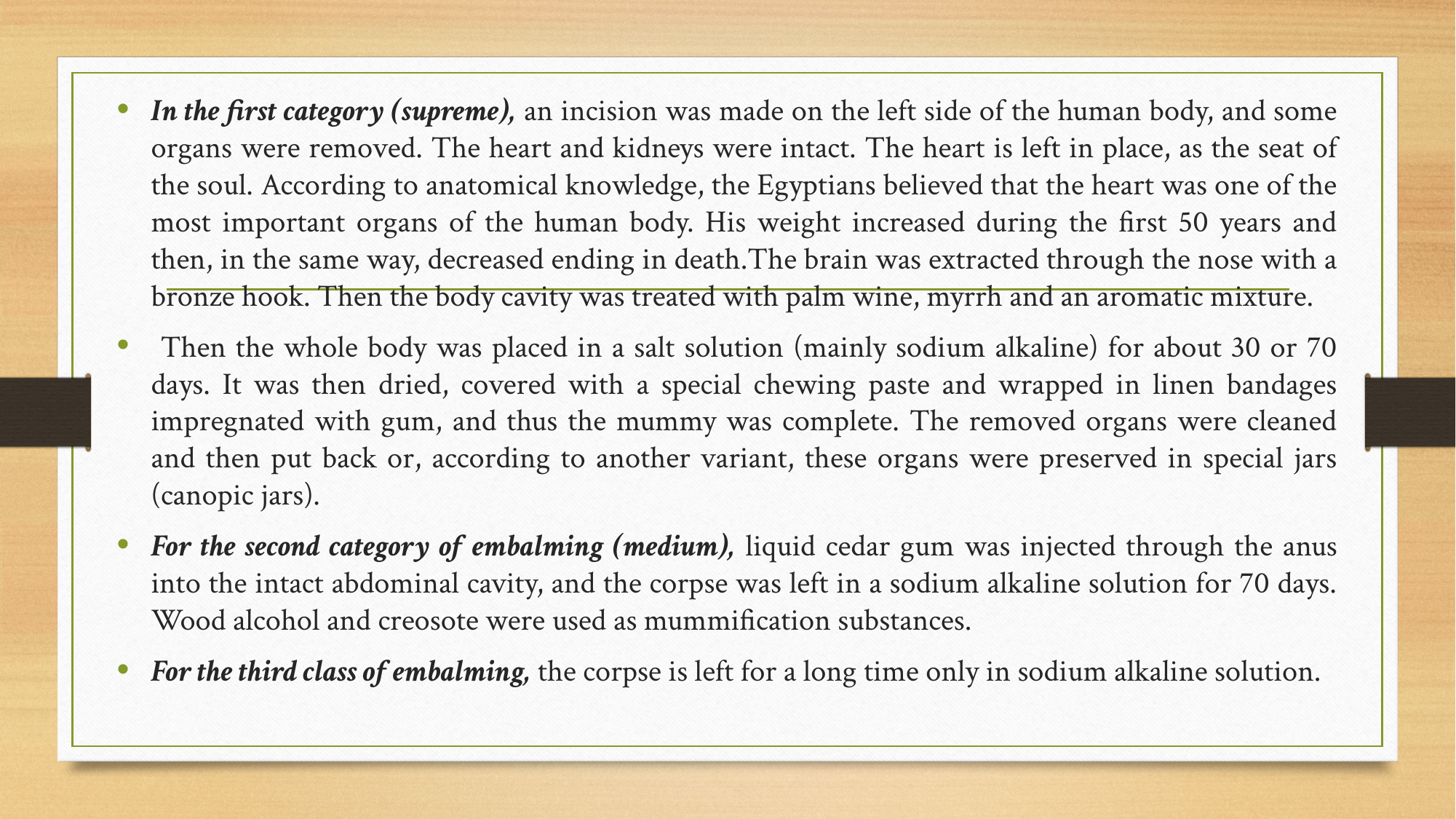

In the first category (supreme), an incision was made on the left side of the human body, and some organs were removed. The heart and kidneys were intact. The heart is left in place, as the seat of the soul. According to anatomical knowledge, the Egyptians believed that the heart was one of the most important organs of the human body. His weight increased during the first 50 years and then, in the same way, decreased ending in death.The brain was extracted through the nose with a bronze hook. Then the body cavity was treated with palm wine, myrrh and an aromatic mixture.
 Then the whole body was placed in a salt solution (mainly sodium alkaline) for about 30 or 70 days. It was then dried, covered with a special chewing paste and wrapped in linen bandages impregnated with gum, and thus the mummy was complete. The removed organs were cleaned and then put back or, according to another variant, these organs were preserved in special jars (canopic jars).
For the second category of embalming (medium), liquid cedar gum was injected through the anus into the intact abdominal cavity, and the corpse was left in a sodium alkaline solution for 70 days. Wood alcohol and creosote were used as mummification substances.
For the third class of embalming, the corpse is left for a long time only in sodium alkaline solution.